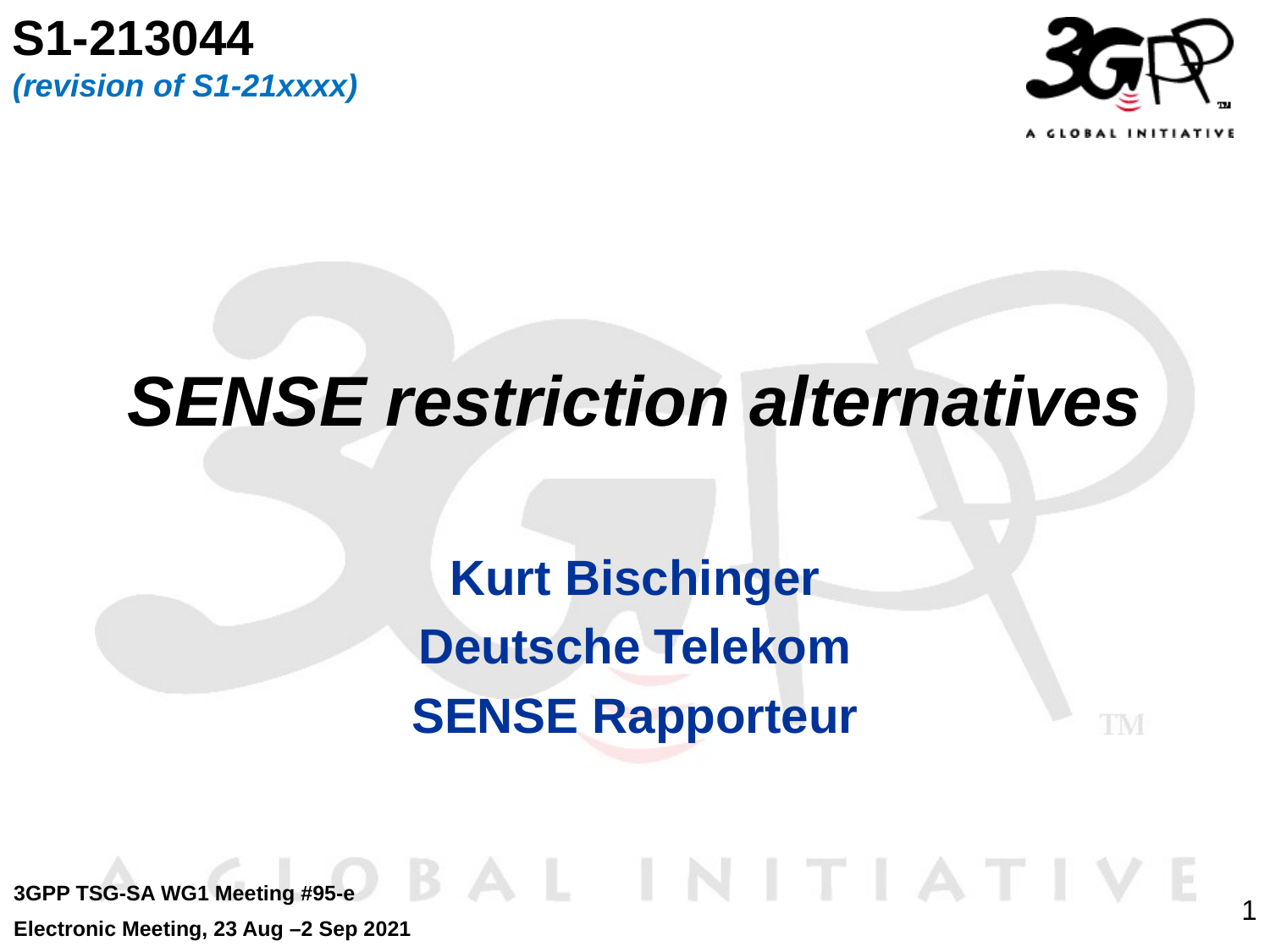

S1-213044
(revision of S1-21xxxx)
# SENSE restriction alternatives
Kurt Bischinger
Deutsche Telekom
SENSE Rapporteur
3GPP TSG-SA WG1 Meeting #95-e
Electronic Meeting, 23 Aug –2 Sep 2021
1